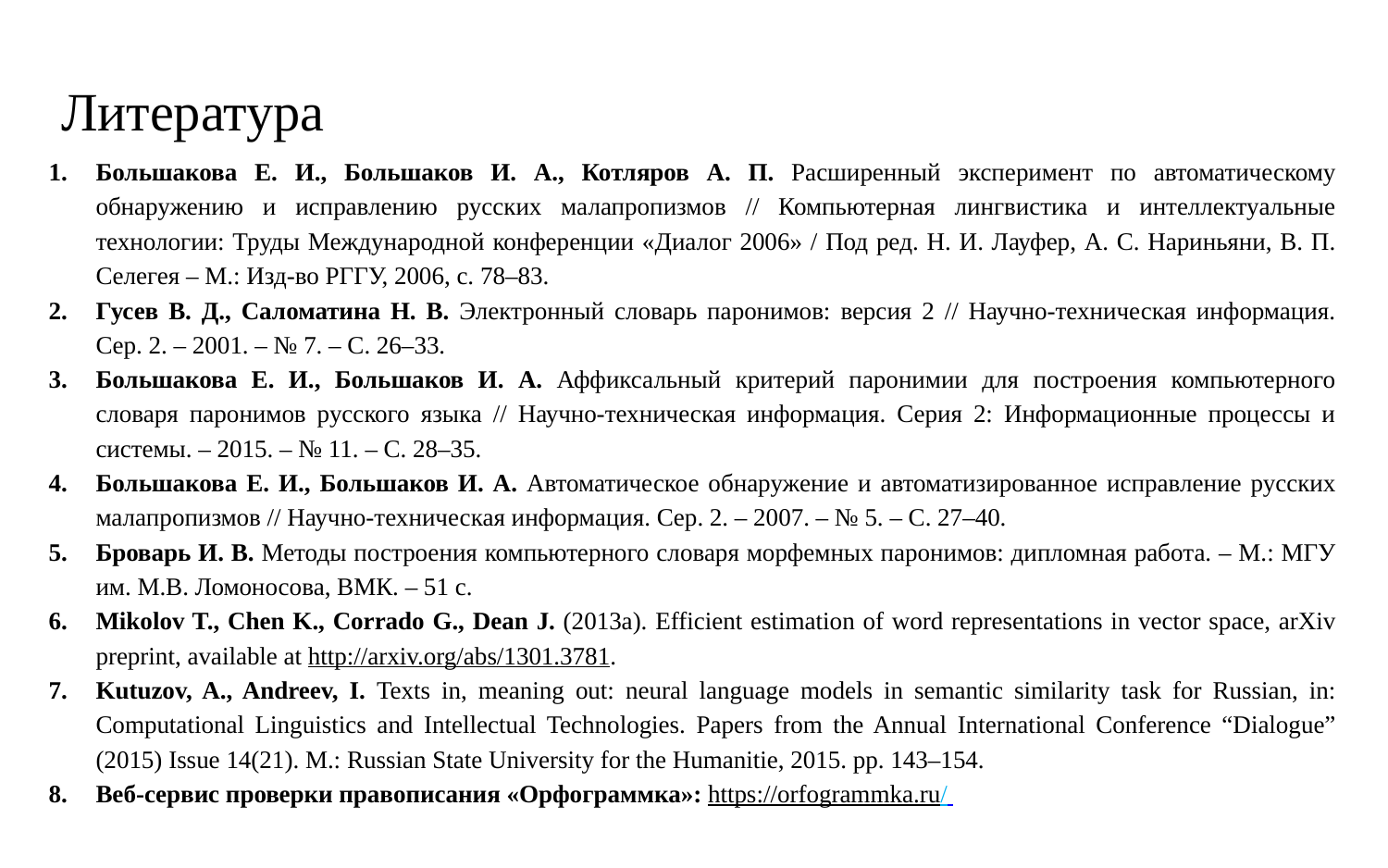

# Литература
Большакова Е. И., Большаков И. А., Котляров А. П. Расширенный эксперимент по автоматическому обнаружению и исправлению русских малапропизмов // Компьютерная лингвистика и интеллектуальные технологии: Труды Международной конференции «Диалог 2006» / Под ред. Н. И. Лауфер, А. С. Нариньяни, В. П. Селегея – М.: Изд-во РГГУ, 2006, с. 78–83.
Гусев В. Д., Саломатина Н. В. Электронный словарь паронимов: версия 2 // Научно-техническая информация. Сер. 2. – 2001. – № 7. – С. 26–33.
Большакова Е. И., Большаков И. А. Аффиксальный критерий паронимии для построения компьютерного словаря паронимов русского языка // Научно-техническая информация. Серия 2: Информационные процессы и системы. – 2015. – № 11. – С. 28–35.
Большакова Е. И., Большаков И. А. Автоматическое обнаружение и автоматизированное исправление русских малапропизмов // Научно-техническая информация. Сер. 2. – 2007. – № 5. – С. 27–40.
Броварь И. В. Методы построения компьютерного словаря морфемных паронимов: дипломная работа. – М.: МГУ им. М.В. Ломоносова, ВМК. – 51 с.
Mikolov T., Chen K., Corrado G., Dean J. (2013a). Efficient estimation of word representations in vector space, arXiv preprint, available at http://arxiv.org/abs/1301.3781.
Kutuzov, A., Andreev, I. Texts in, meaning out: neural language models in semantic similarity task for Russian, in: Computational Linguistics and Intellectual Technologies. Papers from the Annual International Conference “Dialogue” (2015) Issue 14(21). M.: Russian State University for the Humanitie, 2015. pp. 143–154.
Веб-сервис проверки правописания «Орфограммка»: https://orfogrammka.ru/